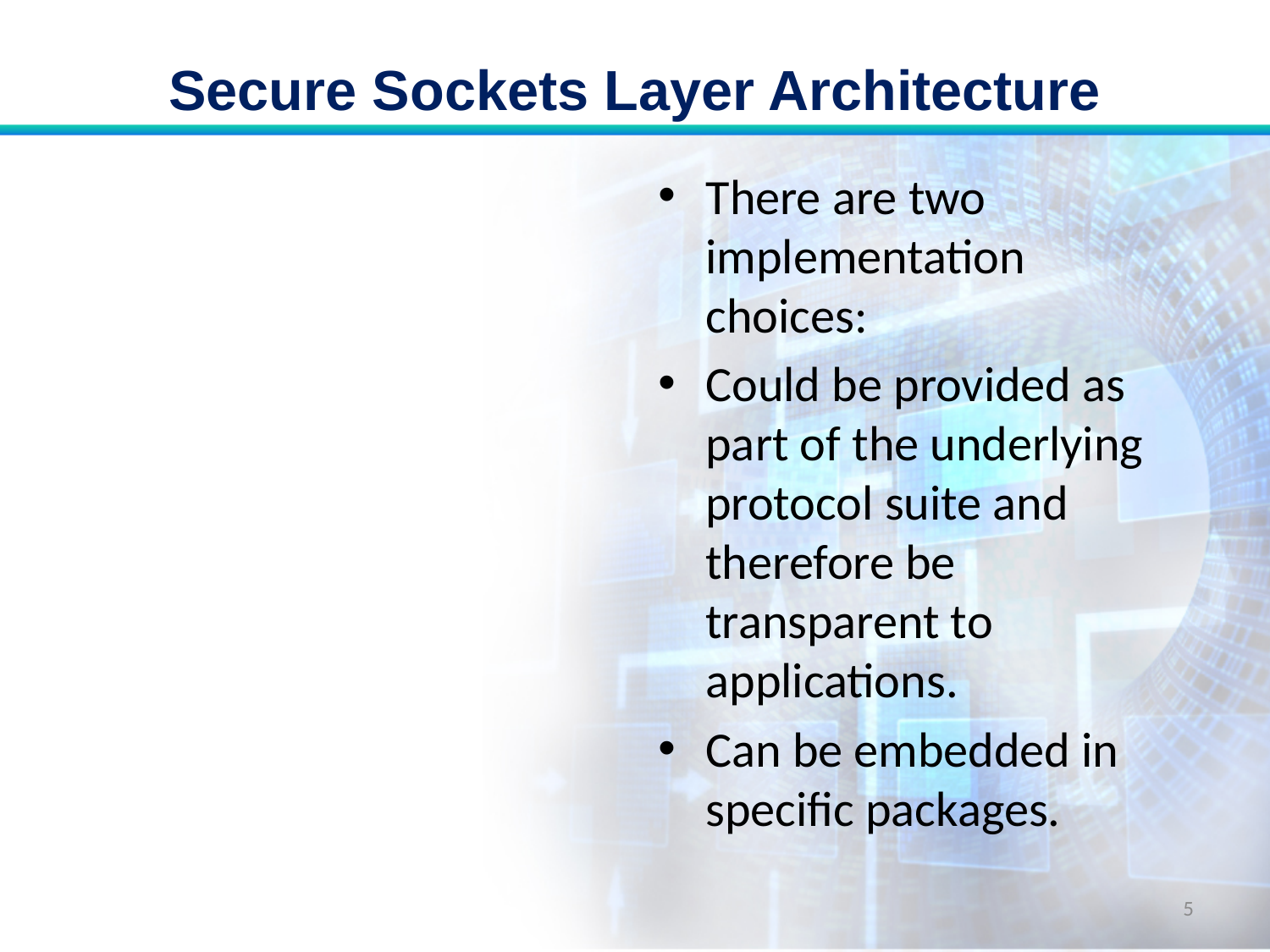

# Secure Sockets Layer Architecture
There are two implementation choices:
Could be provided as part of the underlying protocol suite and therefore be transparent to applications.
Can be embedded in specific packages.
5